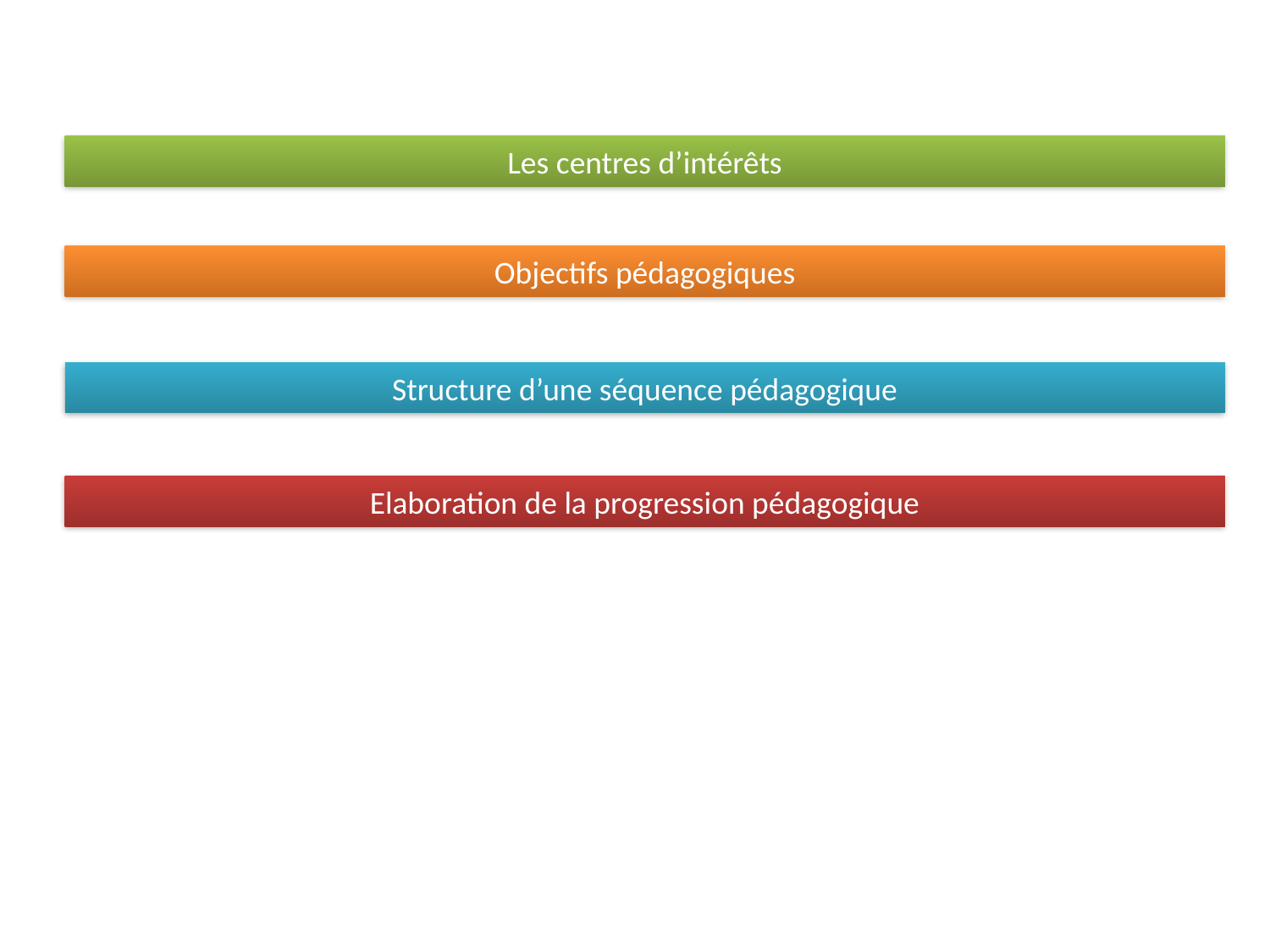

Les centres d’intérêts
Objectifs pédagogiques
Structure d’une séquence pédagogique
Elaboration de la progression pédagogique